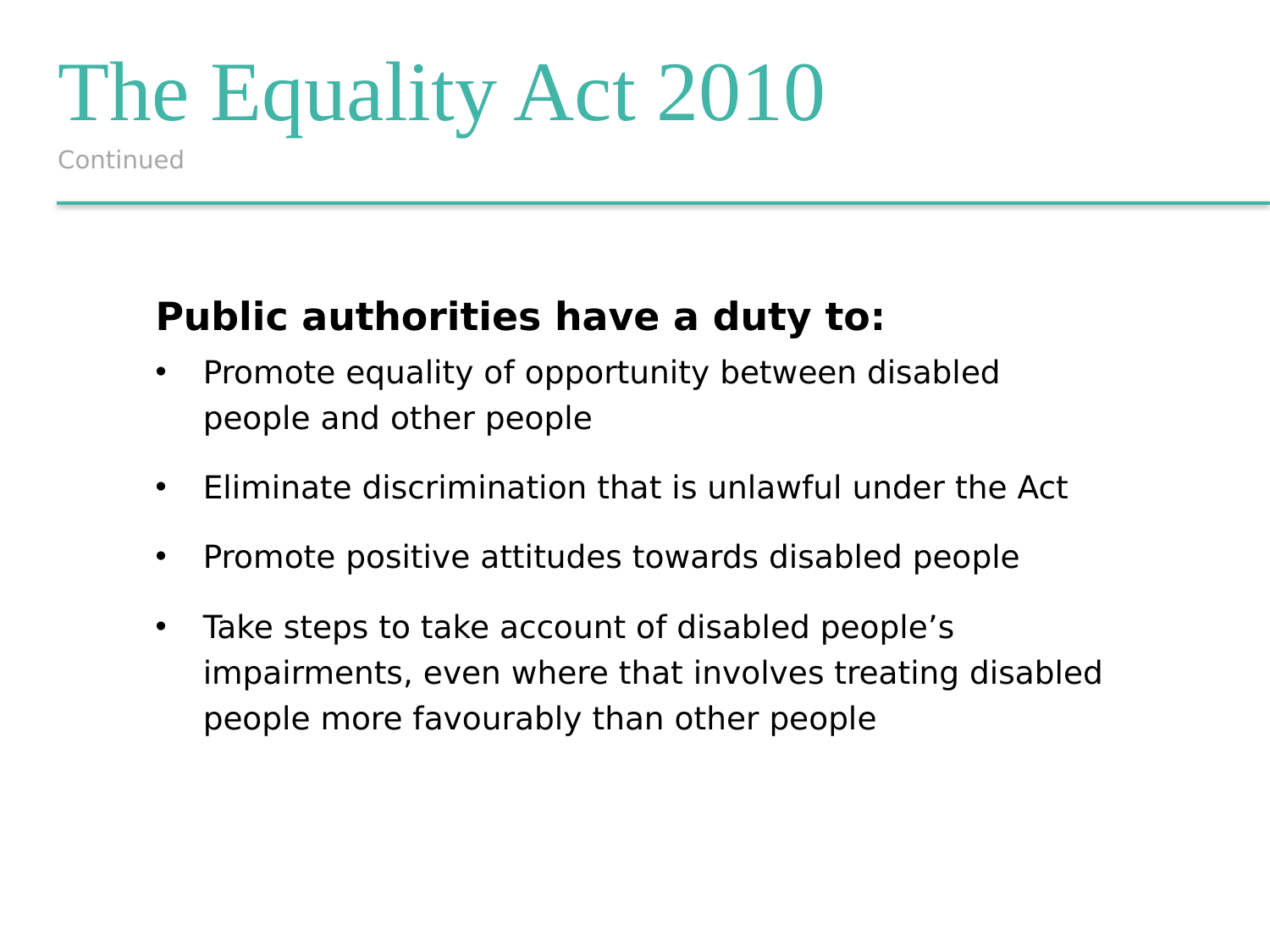

The Equality Act 2010
Continued
Public authorities have a duty to:
Promote equality of opportunity between disabled people and other people
Eliminate discrimination that is unlawful under the Act
Promote positive attitudes towards disabled people
Take steps to take account of disabled people’s impairments, even where that involves treating disabled people more favourably than other people